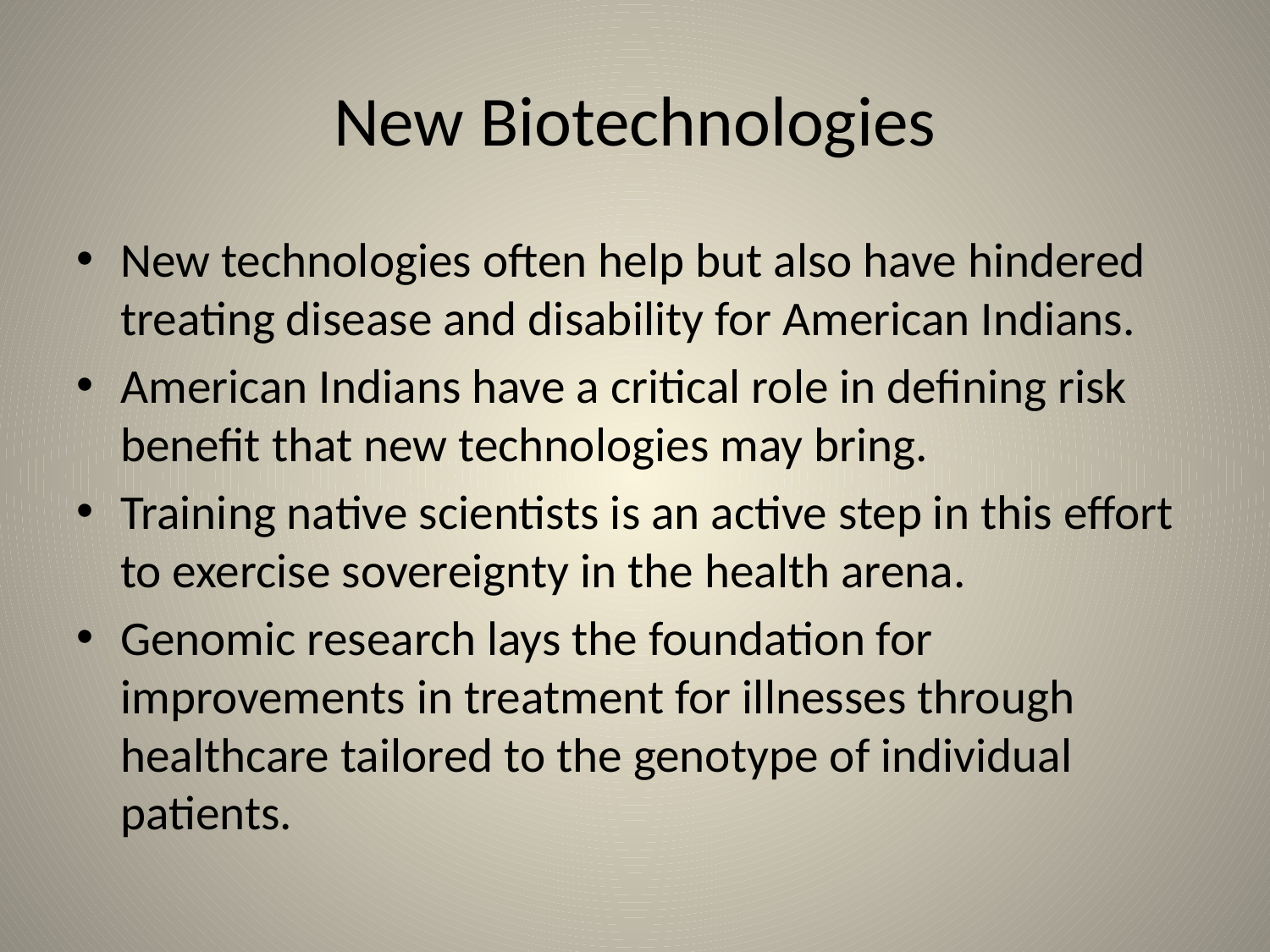

# New Biotechnologies
New technologies often help but also have hindered treating disease and disability for American Indians.
American Indians have a critical role in defining risk benefit that new technologies may bring.
Training native scientists is an active step in this effort to exercise sovereignty in the health arena.
Genomic research lays the foundation for improvements in treatment for illnesses through healthcare tailored to the genotype of individual patients.